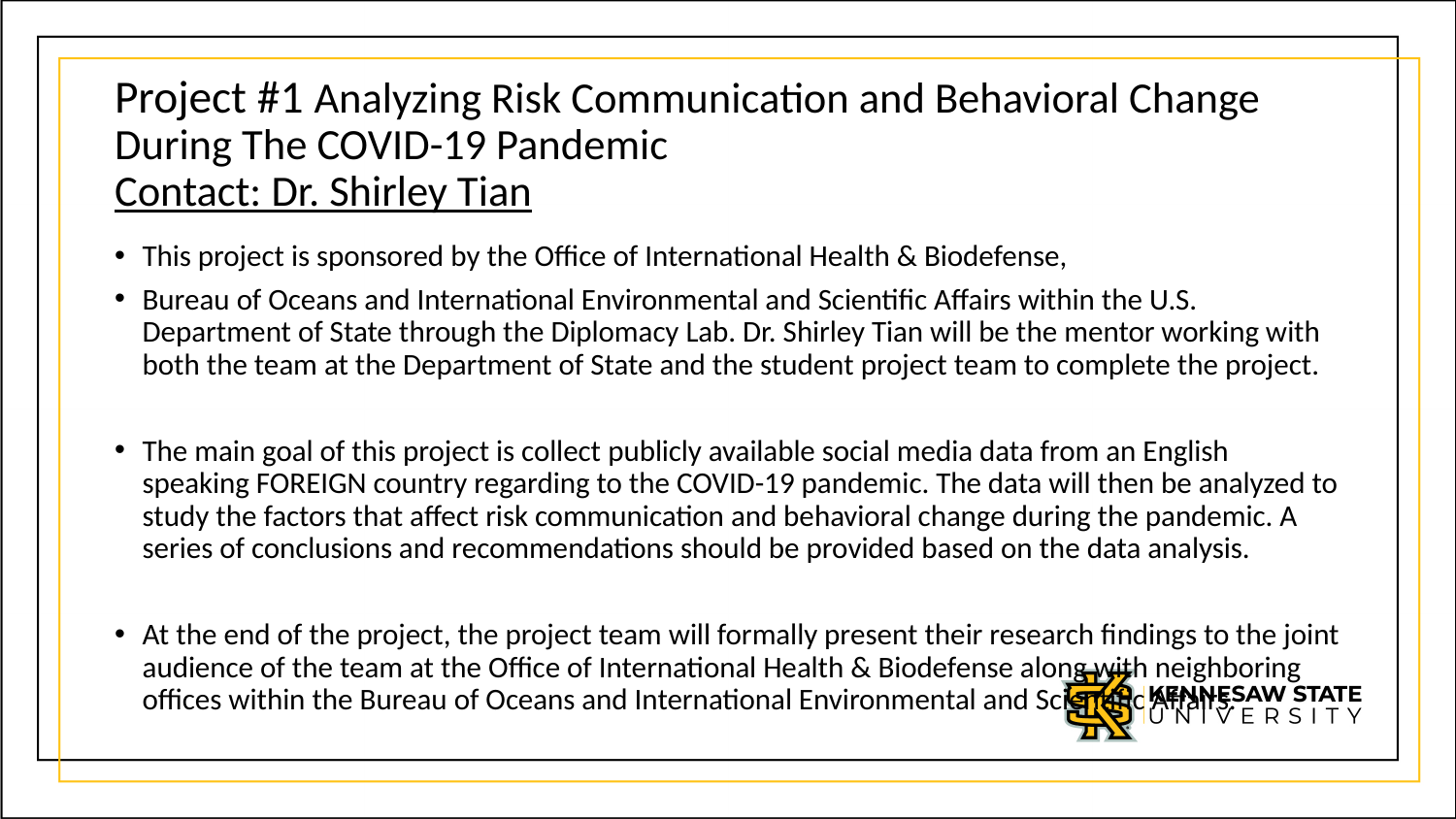

# Project #1 Analyzing Risk Communication and Behavioral Change During The COVID-19 Pandemic Contact: Dr. Shirley Tian
This project is sponsored by the Office of International Health & Biodefense,
Bureau of Oceans and International Environmental and Scientific Affairs within the U.S. Department of State through the Diplomacy Lab. Dr. Shirley Tian will be the mentor working with both the team at the Department of State and the student project team to complete the project.

The main goal of this project is collect publicly available social media data from an English speaking FOREIGN country regarding to the COVID-19 pandemic. The data will then be analyzed to study the factors that affect risk communication and behavioral change during the pandemic. A series of conclusions and recommendations should be provided based on the data analysis.

At the end of the project, the project team will formally present their research findings to the joint audience of the team at the Office of International Health & Biodefense along with neighboring offices within the Bureau of Oceans and International Environmental and Scientific Affairs.